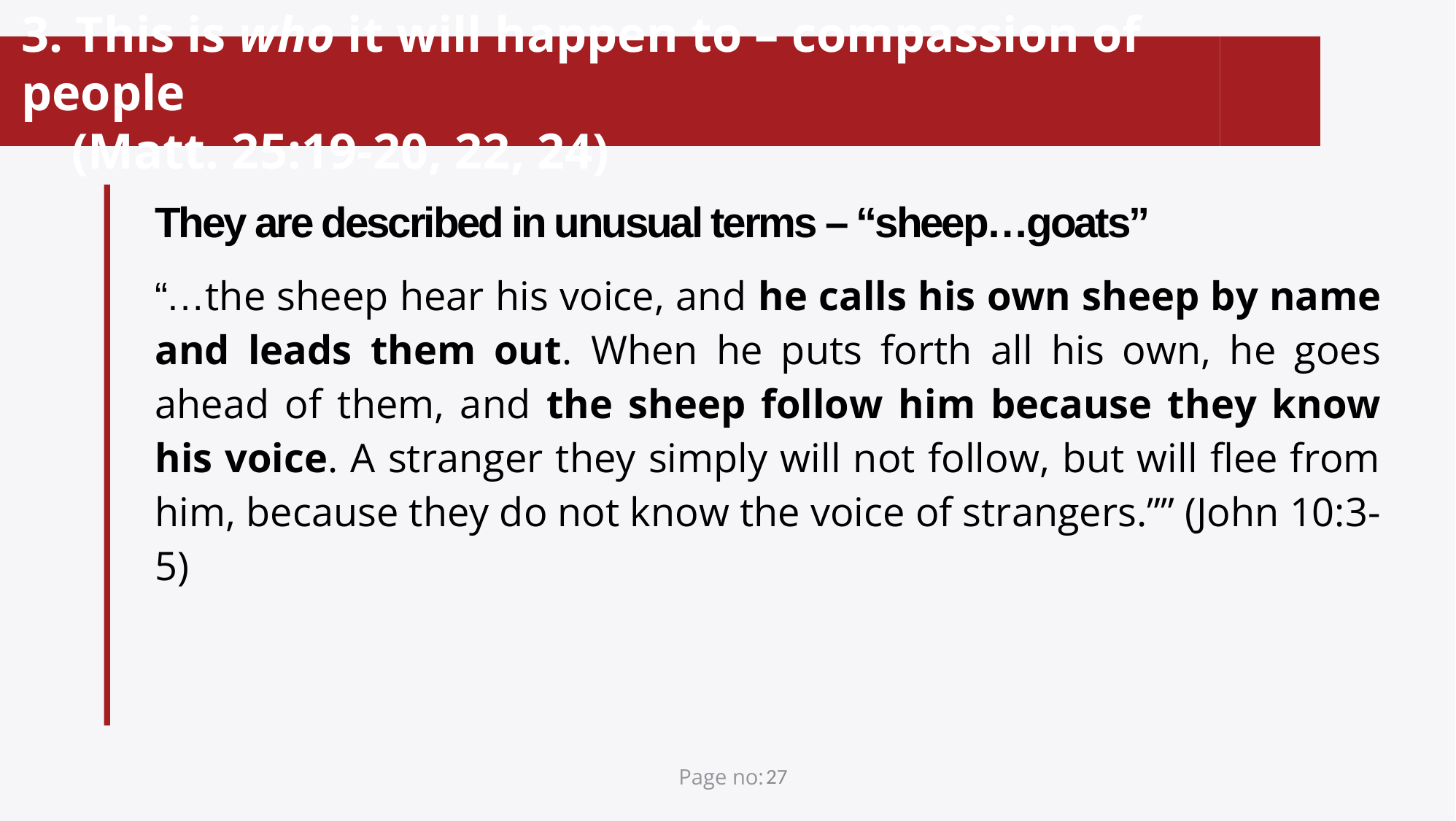

# 3. This is who it will happen to – compassion of people (Matt. 25:19-20, 22, 24)
They are described in unusual terms – “sheep…goats”
“…the sheep hear his voice, and he calls his own sheep by name and leads them out. When he puts forth all his own, he goes ahead of them, and the sheep follow him because they know his voice. A stranger they simply will not follow, but will flee from him, because they do not know the voice of strangers.”” (John 10:3-5)